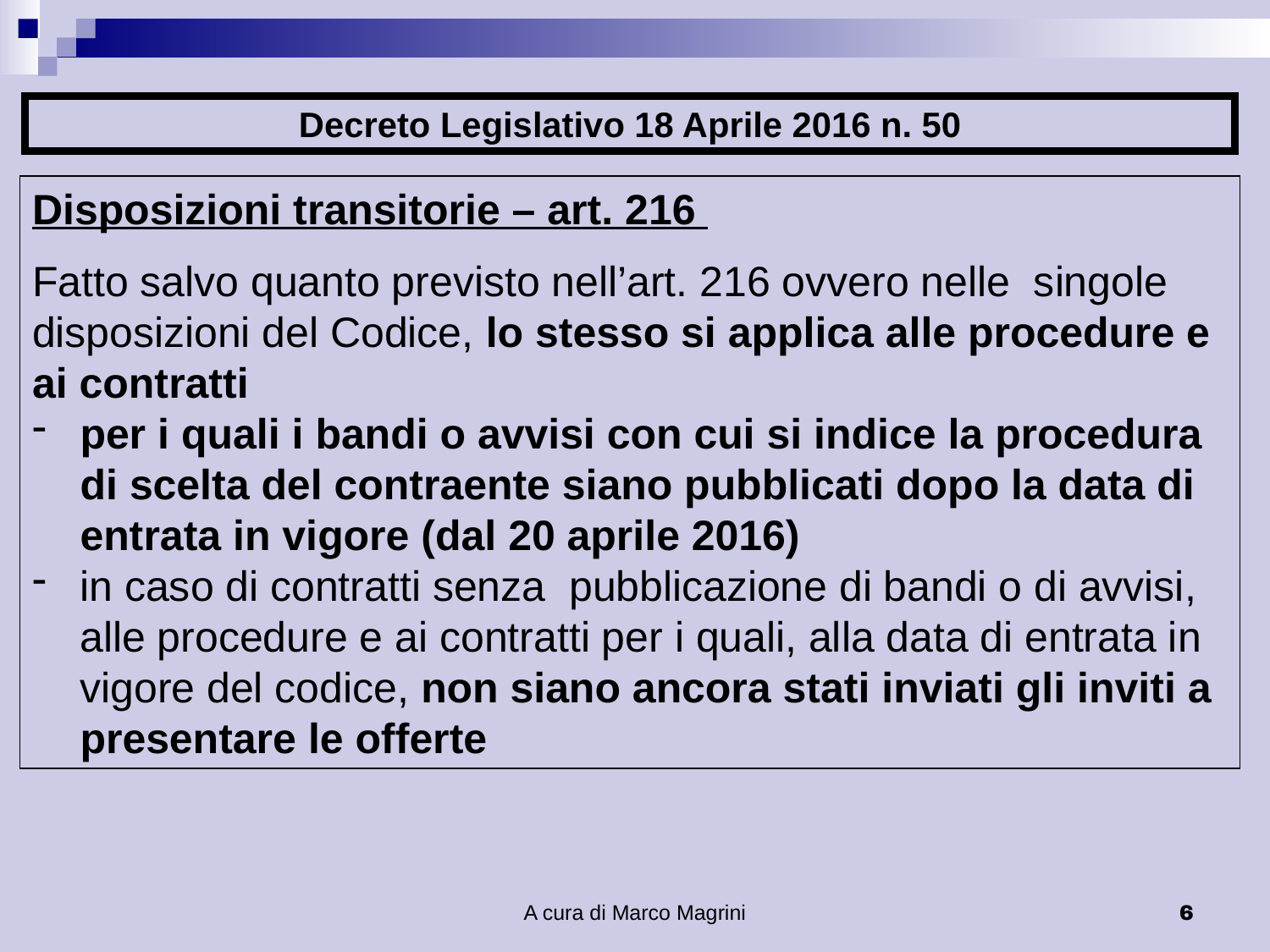

Decreto Legislativo 18 Aprile 2016 n. 50
Disposizioni transitorie – art. 216

Fatto salvo quanto previsto nell’art. 216 ovvero nelle  singole disposizioni del Codice, lo stesso si applica alle procedure e ai contratti
per i quali i bandi o avvisi con cui si indice la procedura di scelta del contraente siano pubblicati dopo la data di entrata in vigore (dal 20 aprile 2016)
in caso di contratti senza  pubblicazione di bandi o di avvisi, alle procedure e ai contratti per i quali, alla data di entrata in vigore del codice, non siano ancora stati inviati gli inviti a presentare le offerte

A cura di Marco Magrini
6